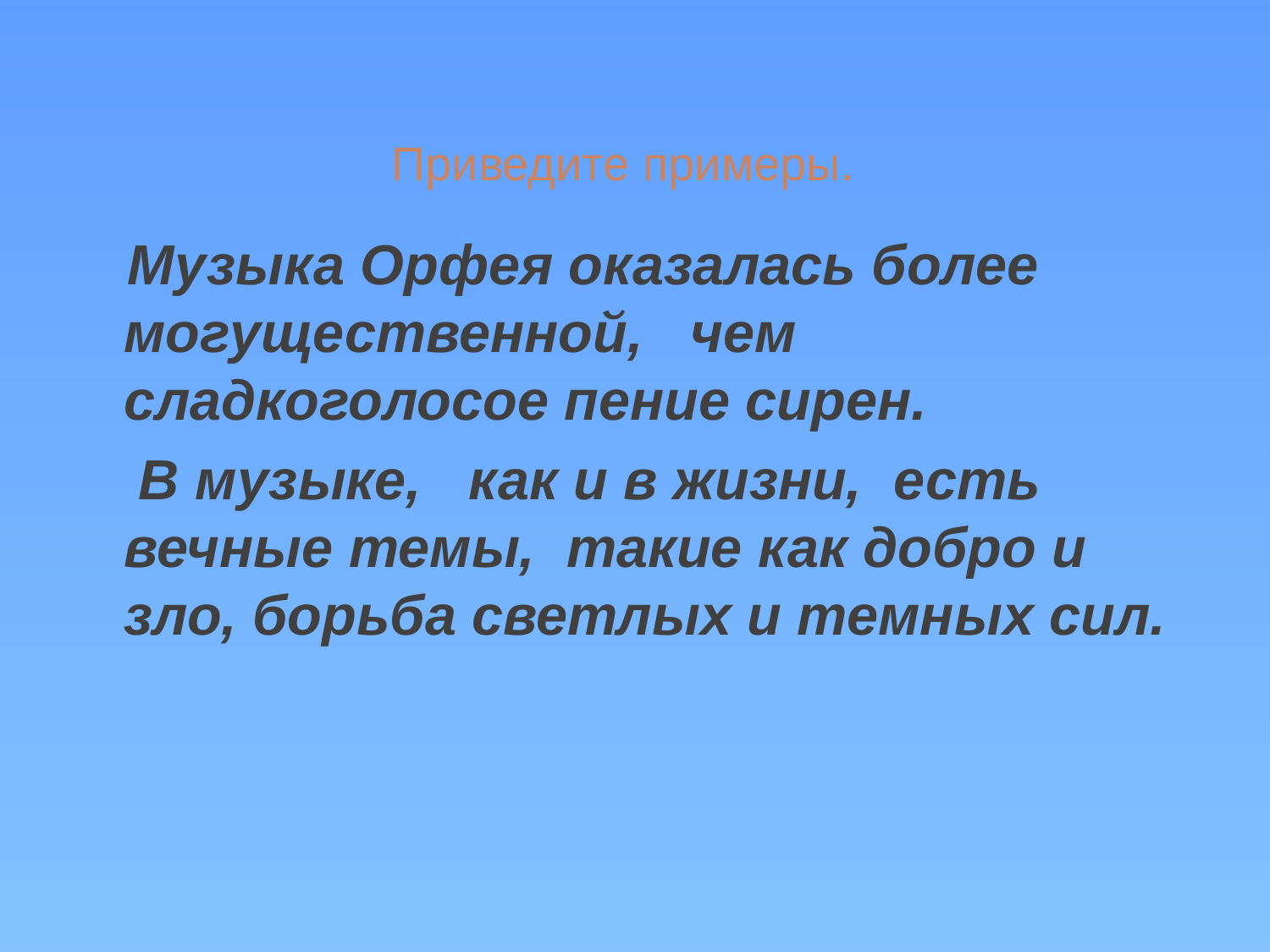

# Приведите примеры.
    Музыка Орфея оказалась более могущественной,   чем сладкоголосое пение сирен.
    В музыке,   как и в жизни,  есть вечные темы,  такие как добро и зло, борьба светлых и темных сил.